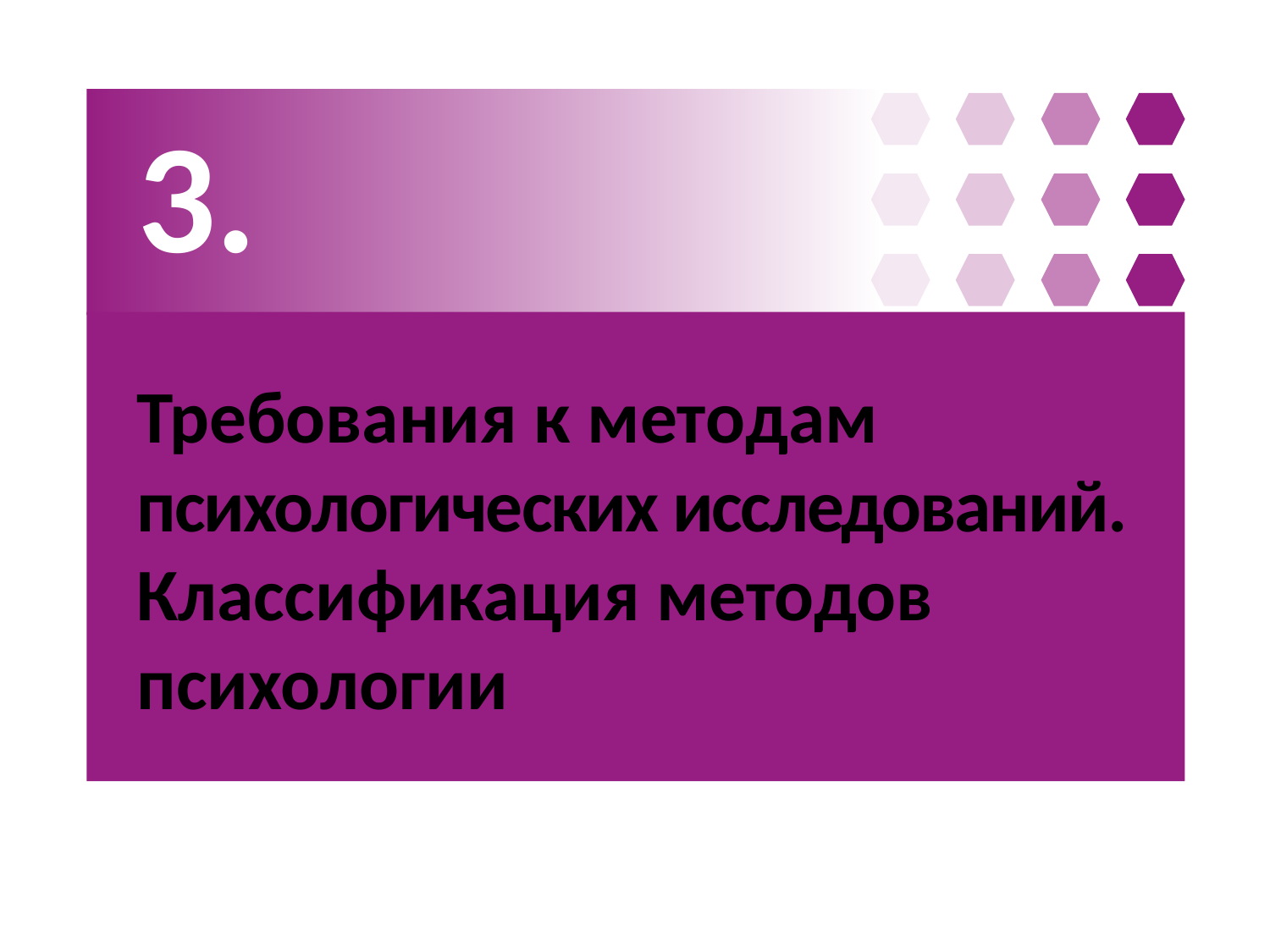

3.

# Требования к методам психологических исследований. Классификация методов психологии